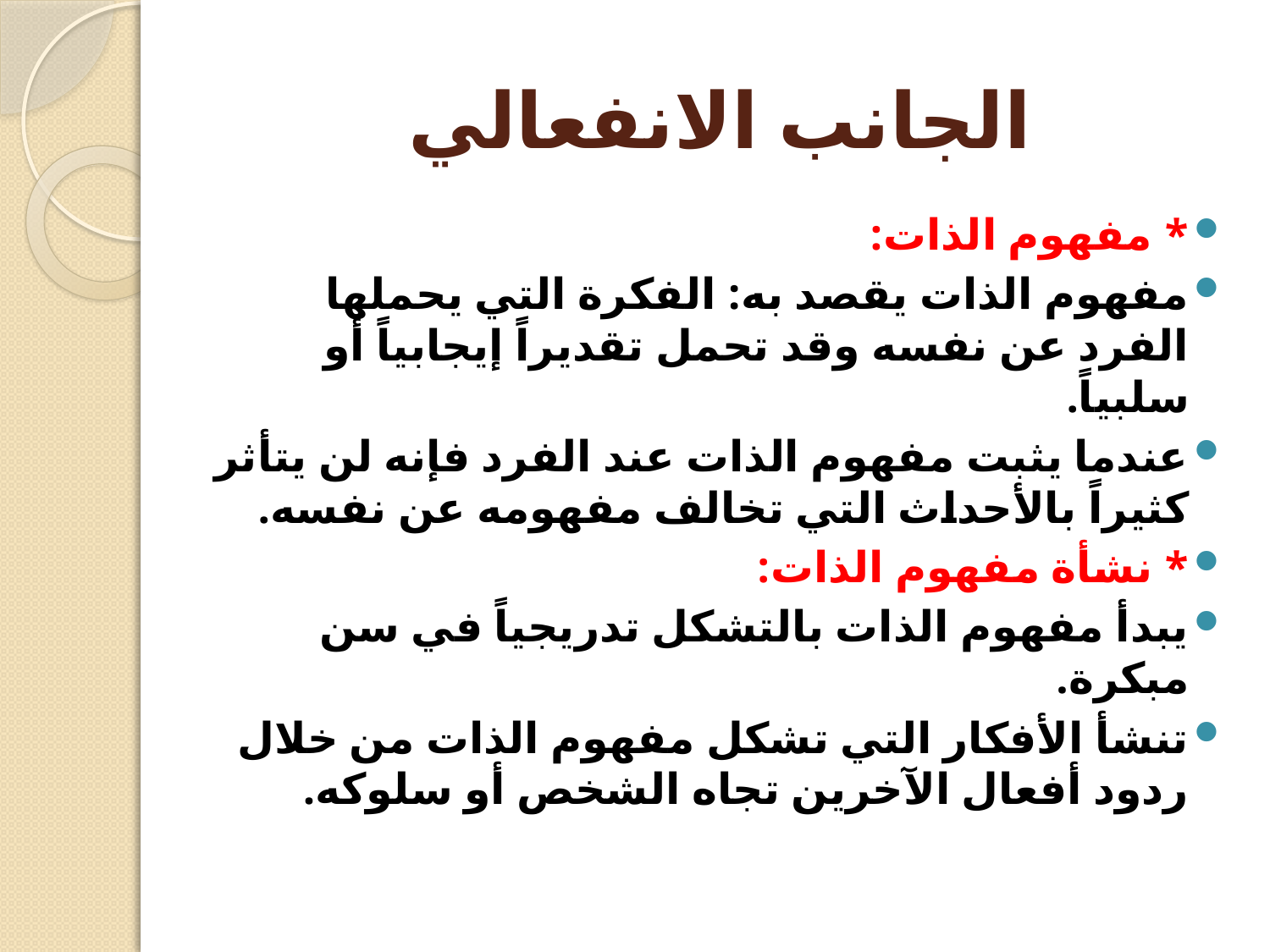

# الجانب الانفعالي
* مفهوم الذات:
مفهوم الذات يقصد به: الفكرة التي يحملها الفرد عن نفسه وقد تحمل تقديراً إيجابياً أو سلبياً.
عندما يثبت مفهوم الذات عند الفرد فإنه لن يتأثر كثيراً بالأحداث التي تخالف مفهومه عن نفسه.
* نشأة مفهوم الذات:
يبدأ مفهوم الذات بالتشكل تدريجياً في سن مبكرة.
تنشأ الأفكار التي تشكل مفهوم الذات من خلال ردود أفعال الآخرين تجاه الشخص أو سلوكه.